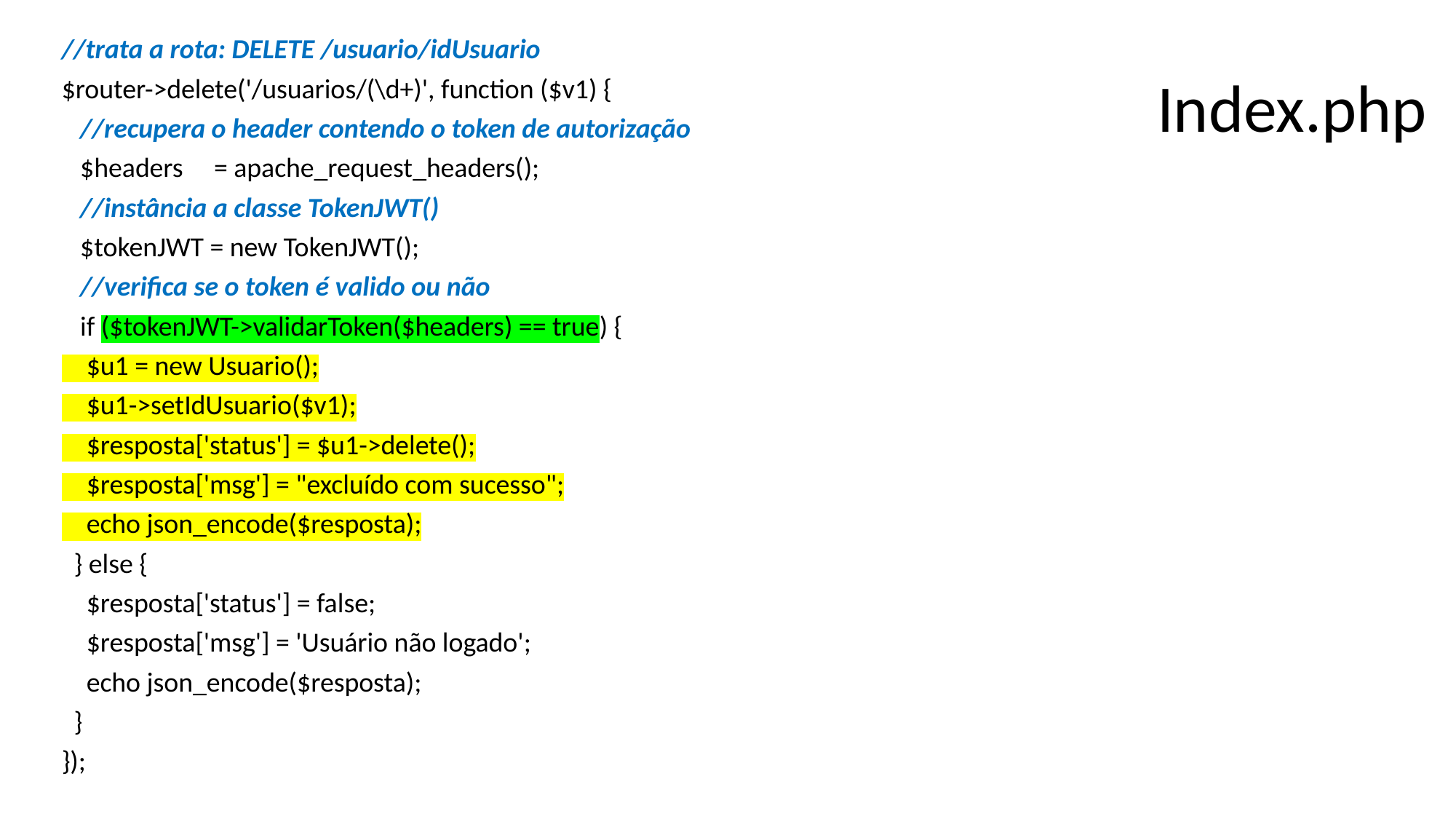

//trata a rota: DELETE /usuario/idUsuario
$router->delete('/usuarios/(\d+)', function ($v1) {
   //recupera o header contendo o token de autorização
   $headers     = apache_request_headers();
   //instância a classe TokenJWT()
   $tokenJWT = new TokenJWT();
   //verifica se o token é valido ou não
   if ($tokenJWT->validarToken($headers) == true) {
    $u1 = new Usuario();
    $u1->setIdUsuario($v1);
    $resposta['status'] = $u1->delete();
    $resposta['msg'] = "excluído com sucesso";
    echo json_encode($resposta);
  } else {
    $resposta['status'] = false;
    $resposta['msg'] = 'Usuário não logado';
    echo json_encode($resposta);
  }
});
# Index.php